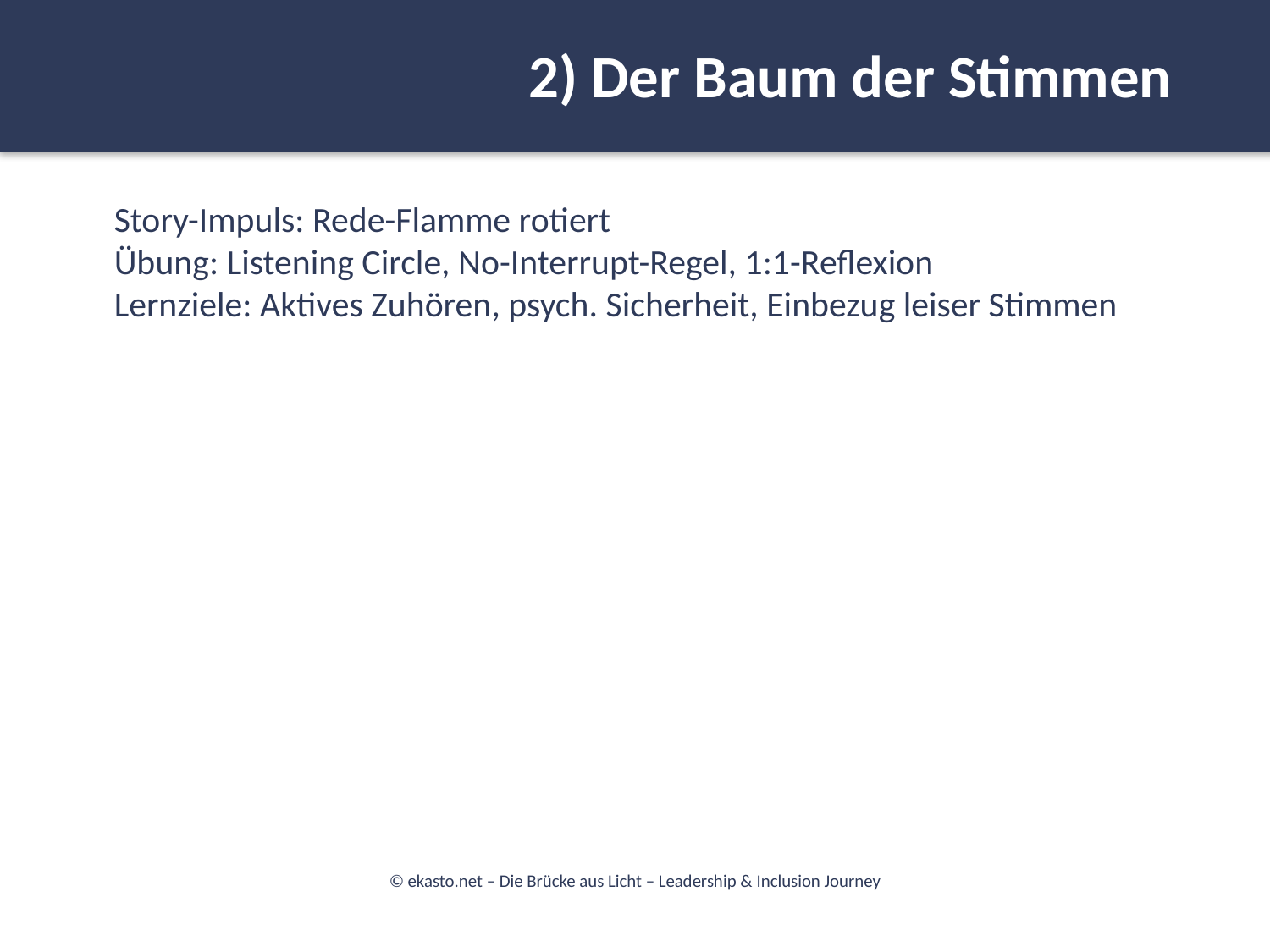

2) Der Baum der Stimmen
#
Story-Impuls: Rede-Flamme rotiert
Übung: Listening Circle, No-Interrupt-Regel, 1:1-Reflexion
Lernziele: Aktives Zuhören, psych. Sicherheit, Einbezug leiser Stimmen
© ekasto.net – Die Brücke aus Licht – Leadership & Inclusion Journey